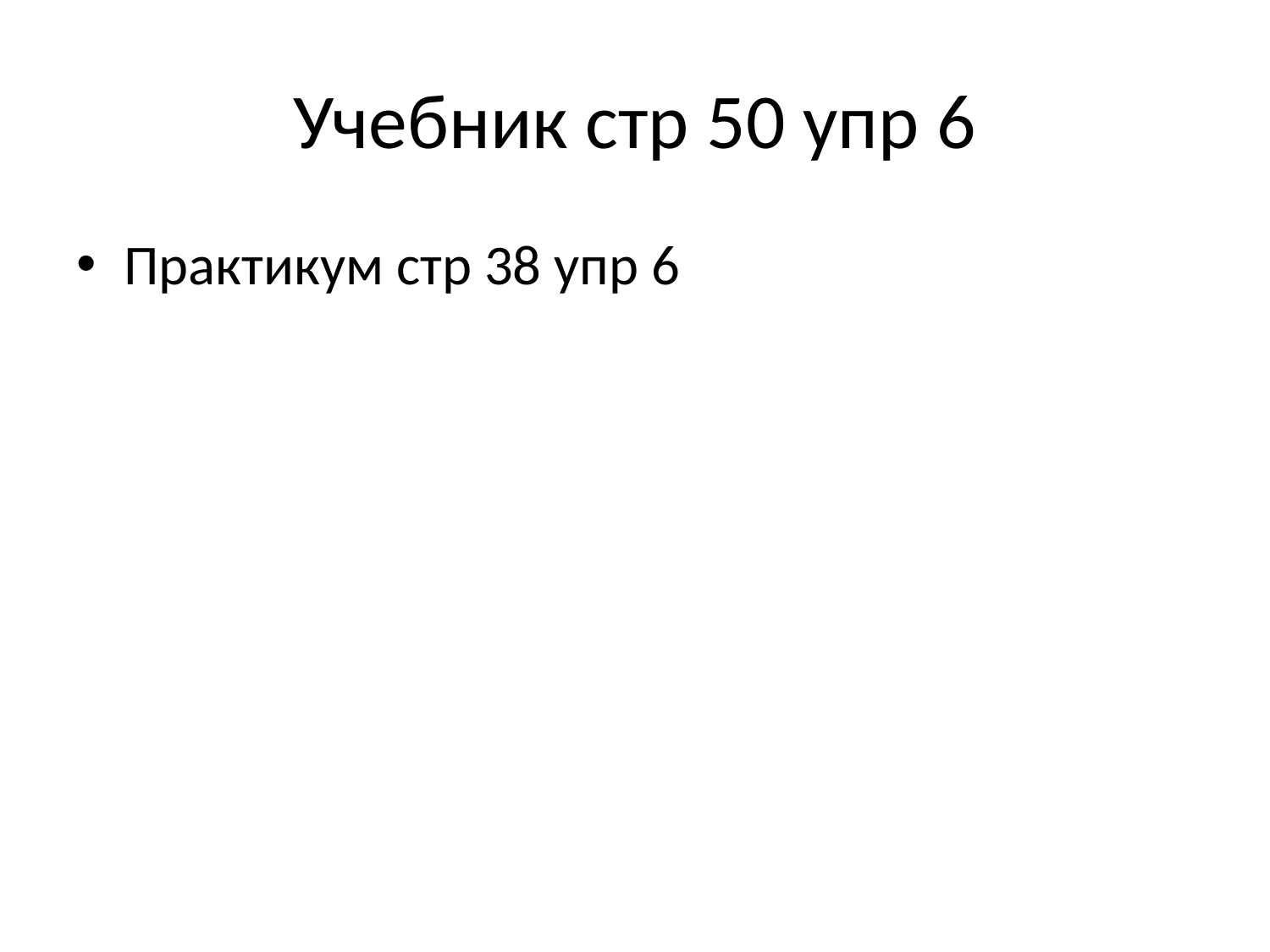

# Учебник стр 50 упр 6
Практикум стр 38 упр 6